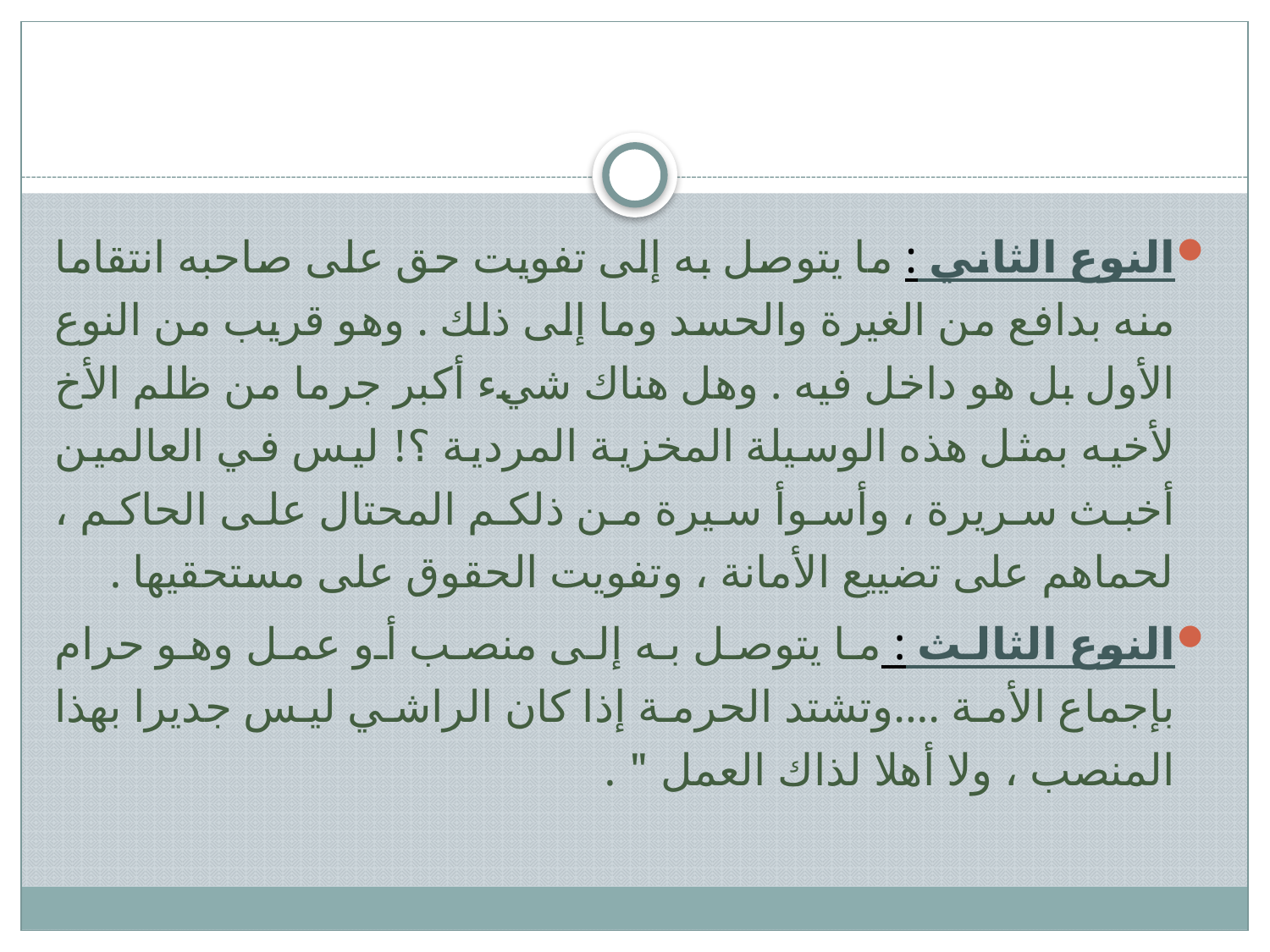

النوع الثاني : ما يتوصل به إلى تفويت حق على صاحبه انتقاما منه بدافع من الغيرة والحسد وما إلى ذلك . وهو قريب من النوع الأول بل هو داخل فيه . وهل هناك شيء أكبر جرما من ظلم الأخ لأخيه بمثل هذه الوسيلة المخزية المردية ؟! ليس في العالمين أخبث سريرة ، وأسوأ سيرة من ذلكم المحتال على الحاكم ، لحماهم على تضييع الأمانة ، وتفويت الحقوق على مستحقيها .
النوع الثالث : ما يتوصل به إلى منصب أو عمل وهو حرام بإجماع الأمة ....وتشتد الحرمة إذا كان الراشي ليس جديرا بهذا المنصب ، ولا أهلا لذاك العمل " .